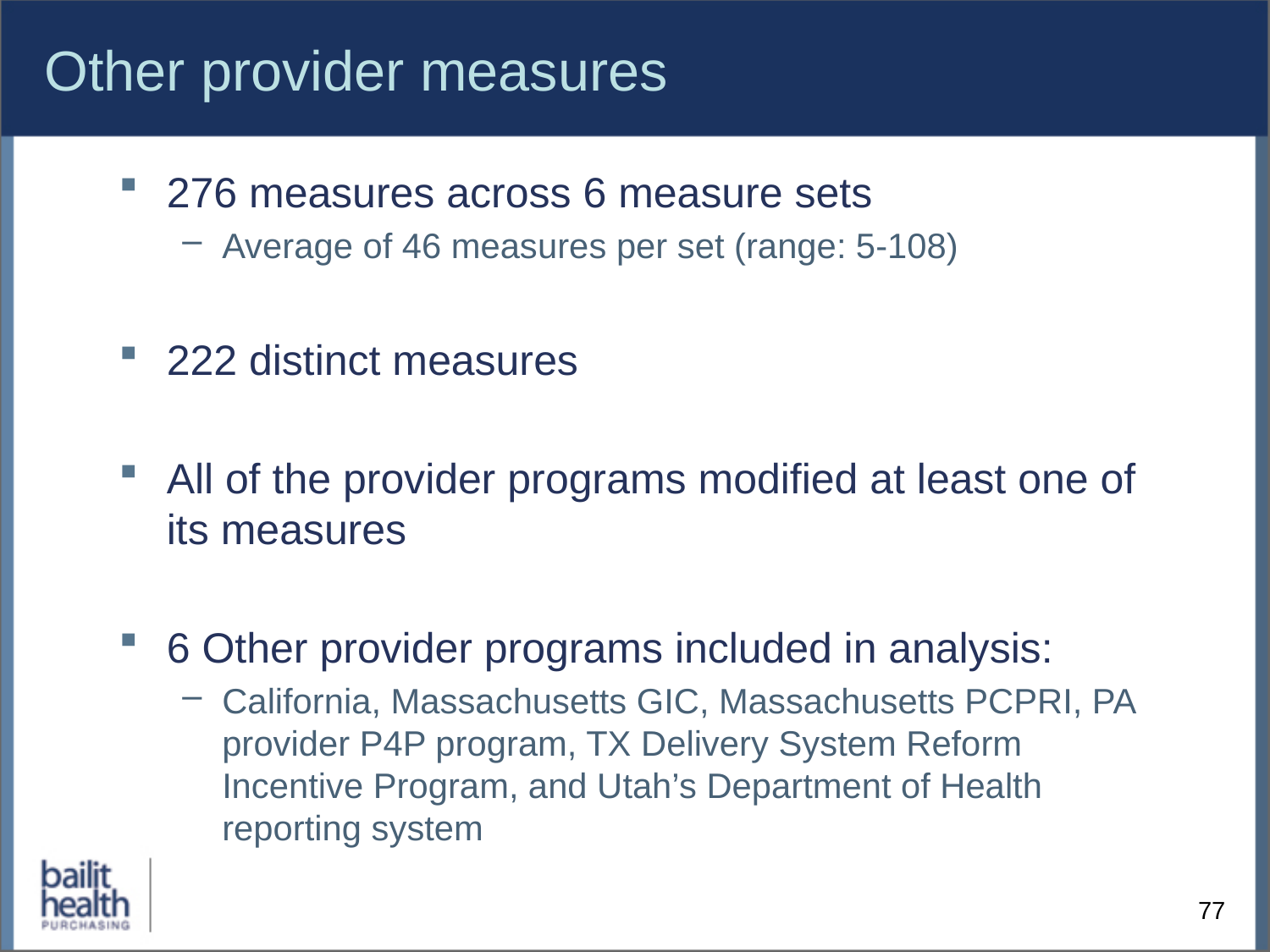

# Other provider measures
276 measures across 6 measure sets
Average of 46 measures per set (range: 5-108)

222 distinct measures

All of the provider programs modified at least one of its measures

6 Other provider programs included in analysis:
California, Massachusetts GIC, Massachusetts PCPRI, PA provider P4P program, TX Delivery System Reform Incentive Program, and Utah’s Department of Health reporting system

77